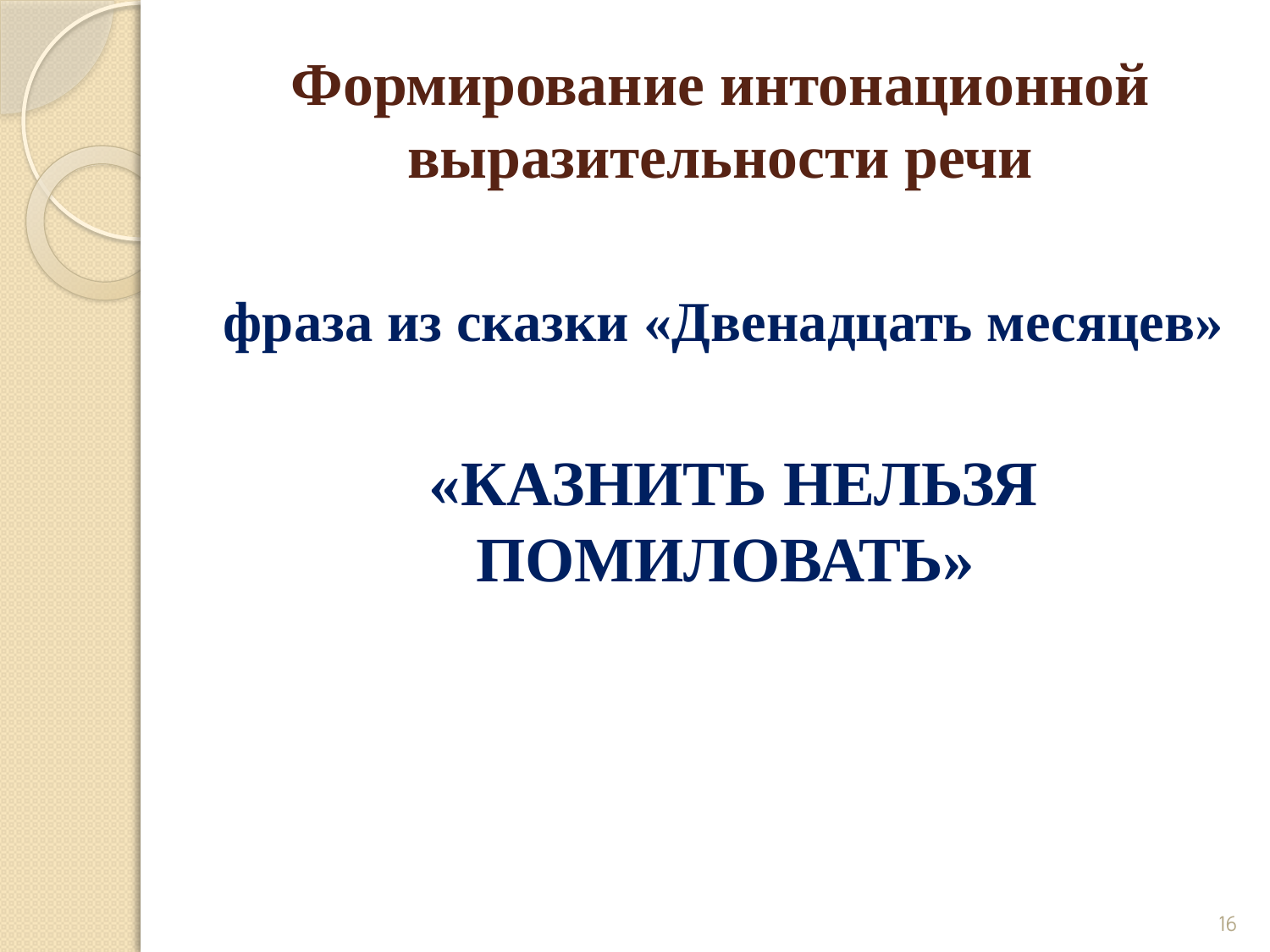

# Формирование интонационной выразительности речи

фраза из сказки «Двенадцать месяцев»

 «КАЗНИТЬ НЕЛЬЗЯ ПОМИЛОВАТЬ»
16